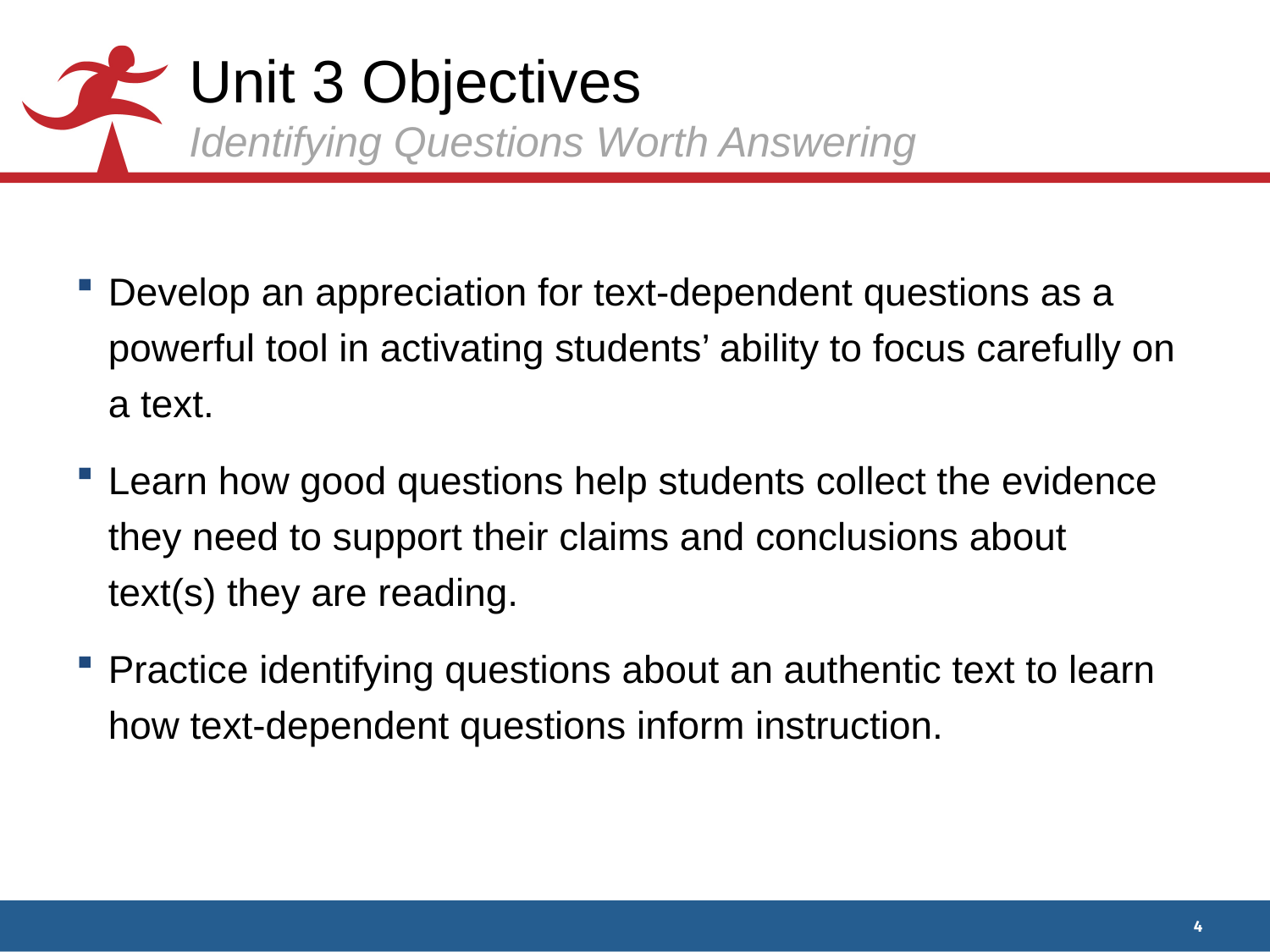

# Unit 3 Objectives Identifying Questions Worth Answering
Develop an appreciation for text-dependent questions as a powerful tool in activating students’ ability to focus carefully on a text.
Learn how good questions help students collect the evidence they need to support their claims and conclusions about text(s) they are reading.
Practice identifying questions about an authentic text to learn how text-dependent questions inform instruction.